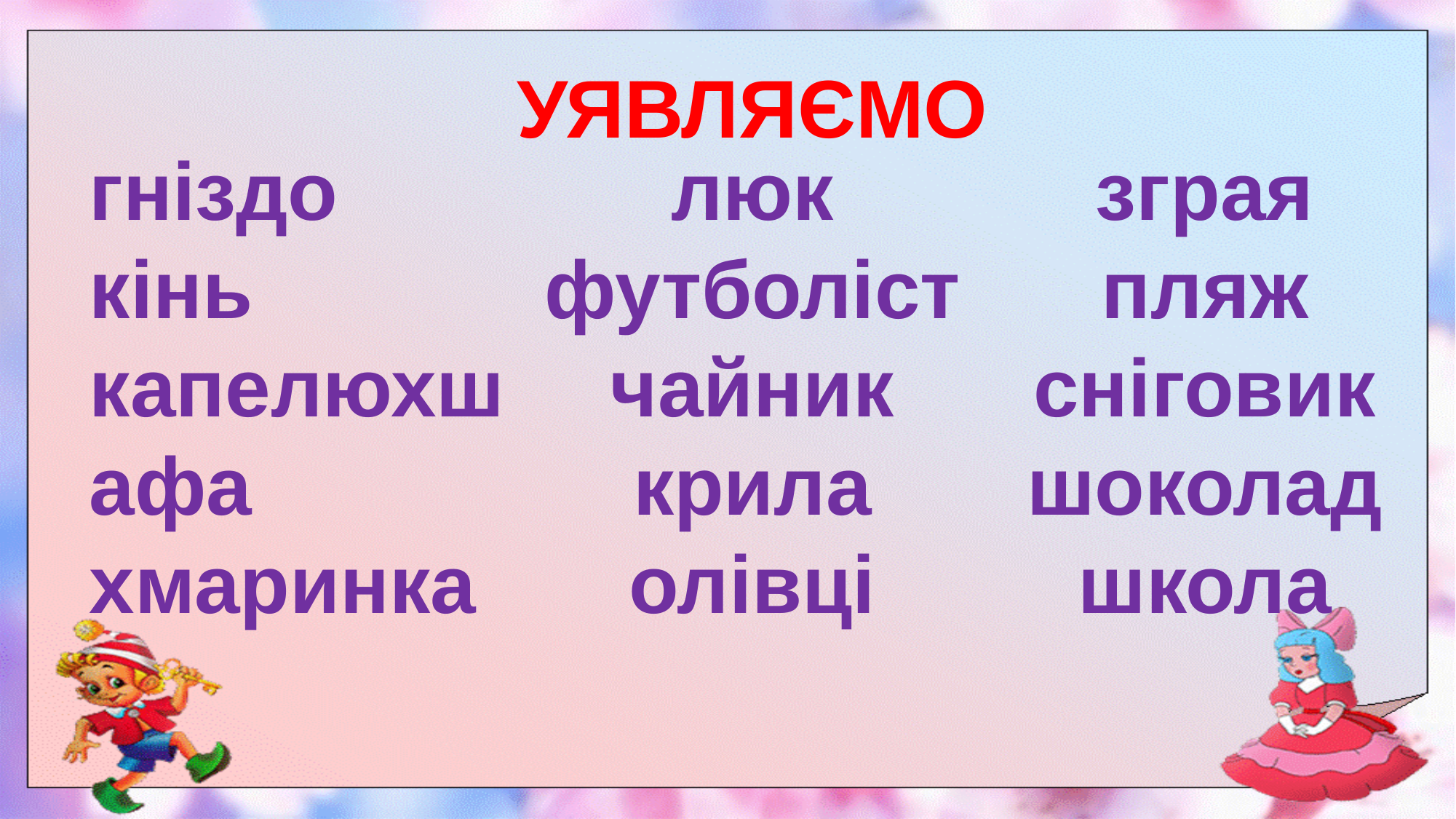

УЯВЛЯЄМО
гніздо
кінь
капелюхшафа
хмаринка

зграя
пляж
сніговик
шоколад
школа
люк
футболіст
чайник
крила
олівці